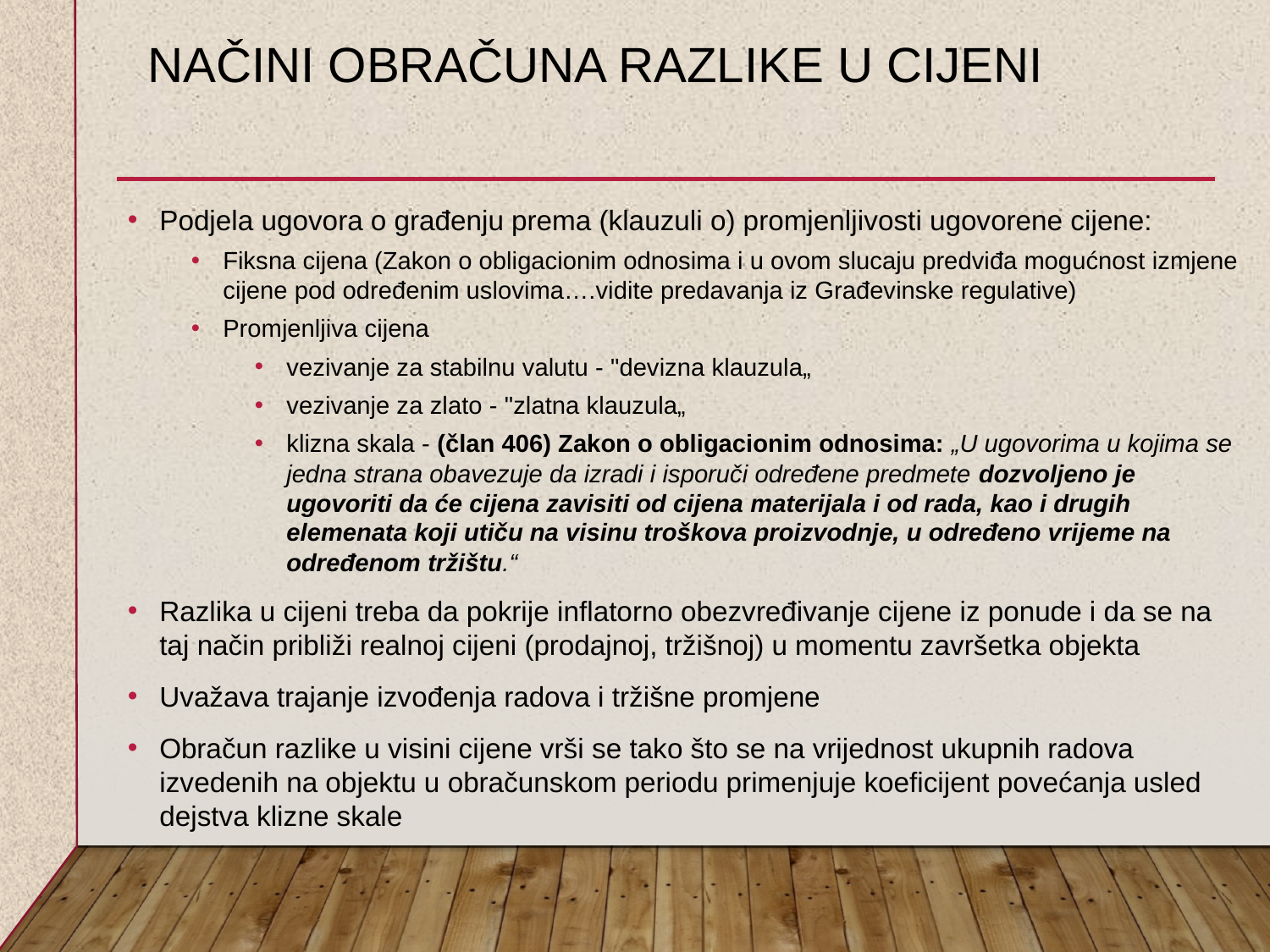

# Načini obračuna razlike u cijeni
Podjela ugovora o građenju prema (klauzuli o) promjenljivosti ugovorene cijene:
Fiksna cijena (Zakon o obligacionim odnosima i u ovom slucaju predviđa mogućnost izmjene cijene pod određenim uslovima….vidite predavanja iz Građevinske regulative)
Promjenljiva cijena
vezivanje za stabilnu valutu - "devizna klauzula„
vezivanje za zlato - "zlatna klauzula„
klizna skala - (član 406) Zakon o obligacionim odnosima: „U ugovorima u kojima se jedna strana obavezuje da izradi i isporuči određene predmete dozvoljeno je ugovoriti da će cijena zavisiti od cijena materijala i od rada, kao i drugih elemenata koji utiču na visinu troškova proizvodnje, u određeno vrijeme na određenom tržištu.“
Razlika u cijeni treba da pokrije inflatorno obezvređivanje cijene iz ponude i da se na taj način približi realnoj cijeni (prodajnoj, tržišnoj) u momentu završetka objekta
Uvažava trajanje izvođenja radova i tržišne promjene
Obračun razlike u visini cijene vrši se tako što se na vrijednost ukupnih radova izvedenih na objektu u obračunskom periodu primenjuje koeficijent povećanja usled dejstva klizne skale